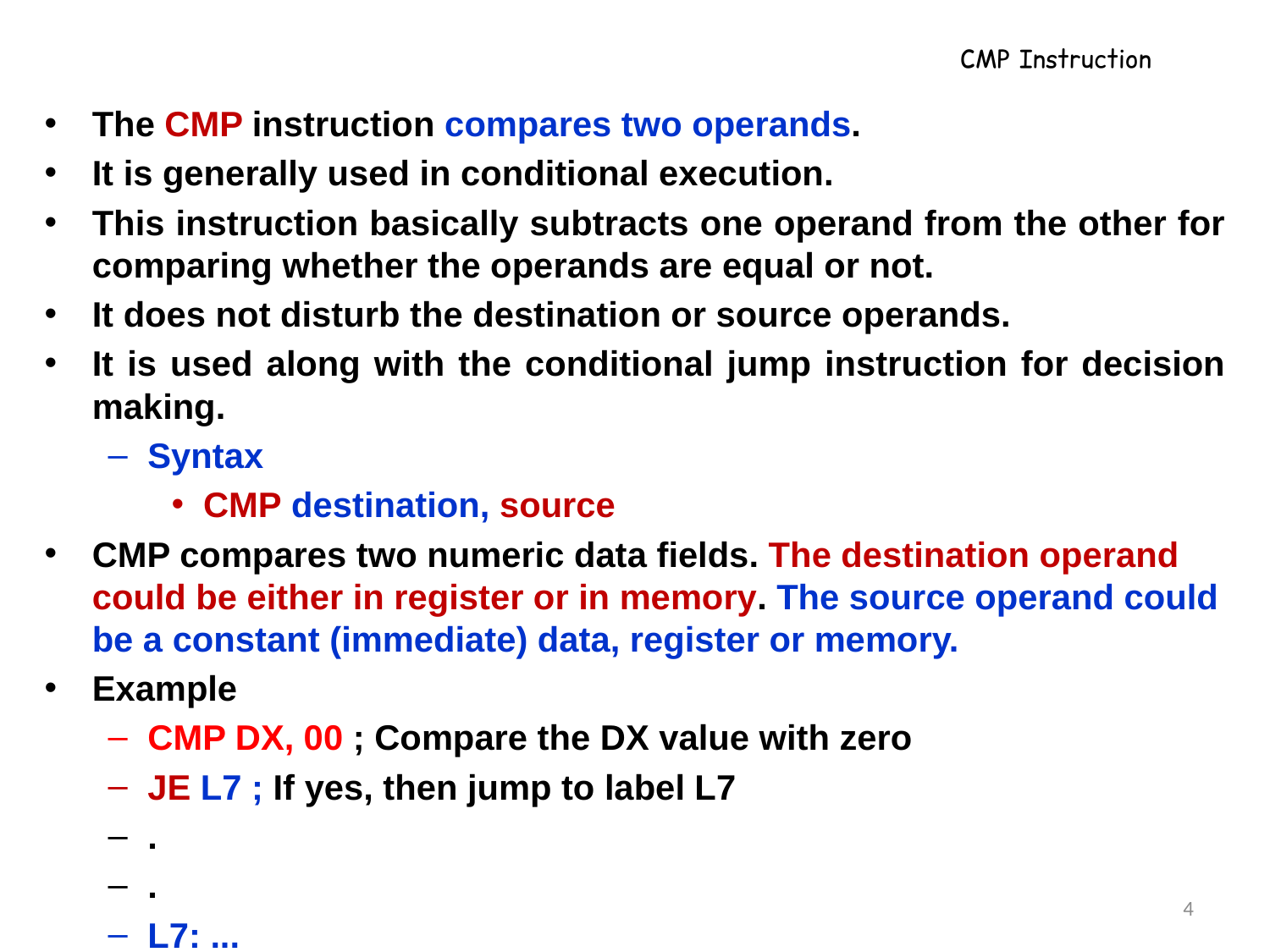

# CMP Instruction
The CMP instruction compares two operands.
It is generally used in conditional execution.
This instruction basically subtracts one operand from the other for comparing whether the operands are equal or not.
It does not disturb the destination or source operands.
It is used along with the conditional jump instruction for decision making.
Syntax
CMP destination, source
CMP compares two numeric data fields. The destination operand could be either in register or in memory. The source operand could be a constant (immediate) data, register or memory.
Example
CMP DX, 00 ; Compare the DX value with zero
JE L7 ; If yes, then jump to label L7
.
.
L7: ...

4